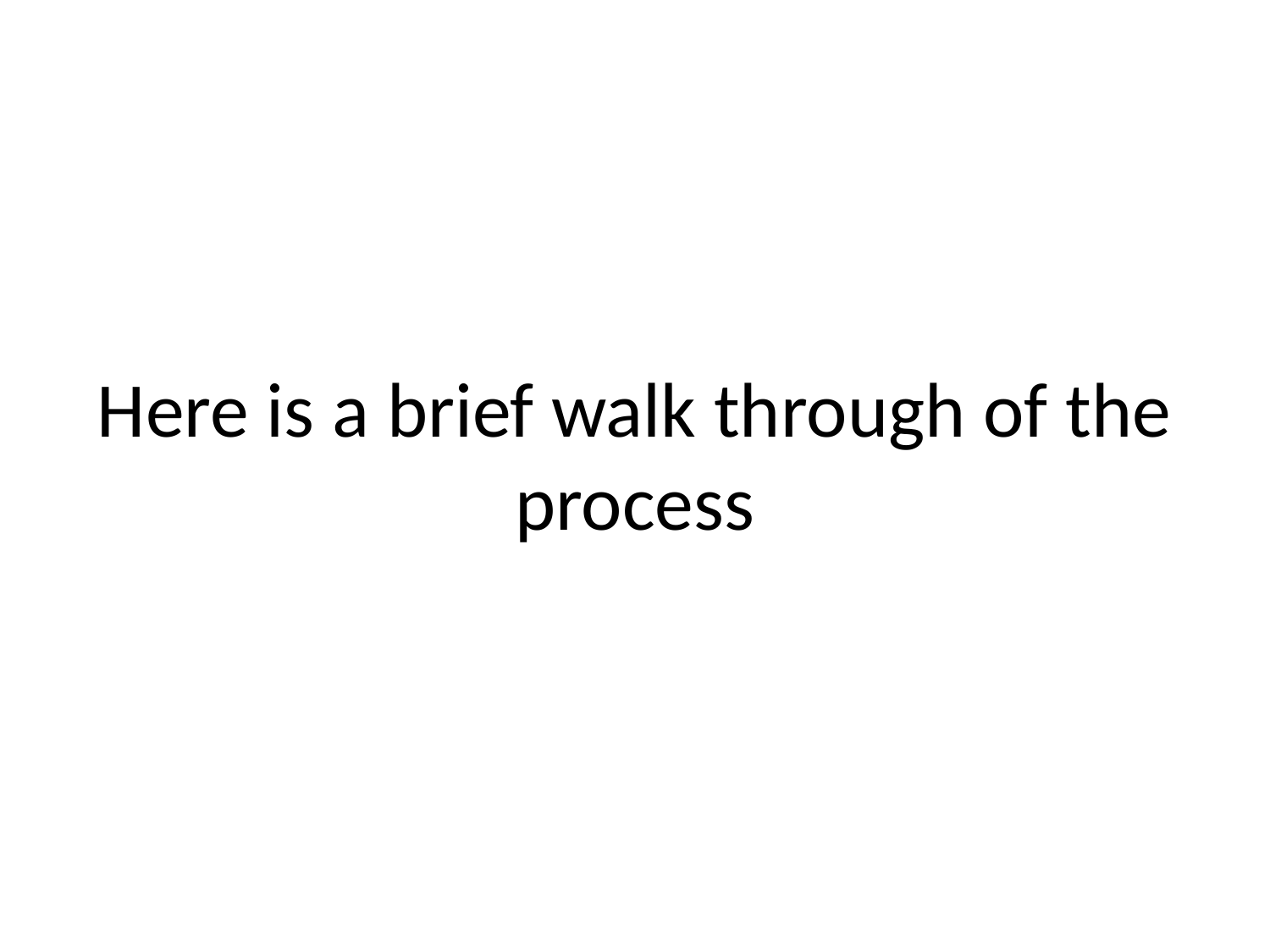

# Here is a brief walk through of the process